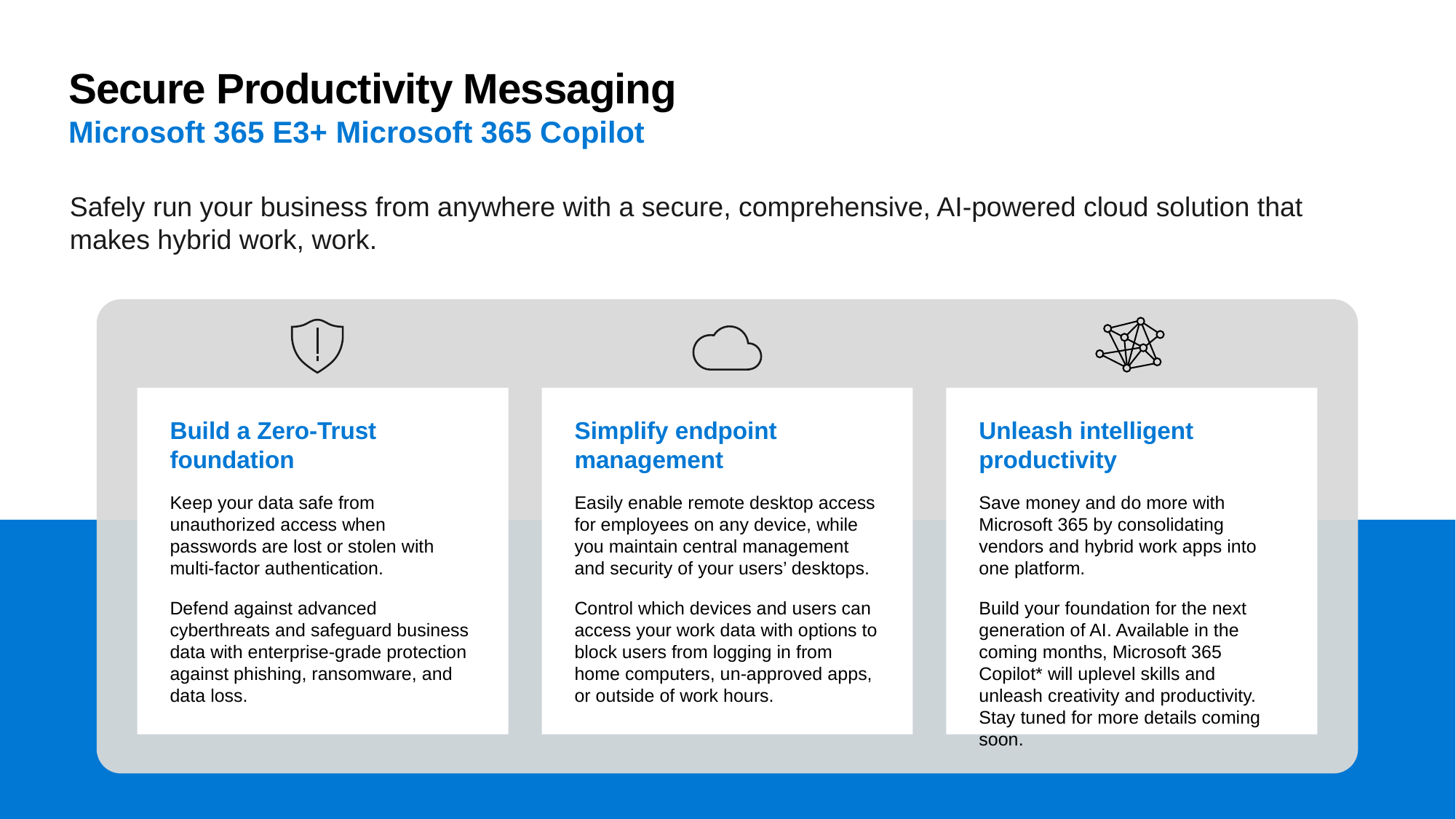

# Secure Productivity Messaging
Microsoft 365 E3+ Microsoft 365 Copilot
Safely run your business from anywhere with a secure, comprehensive, AI-powered cloud solution that makes hybrid work, work.

Build a Zero-Trust foundation
Keep your data safe from unauthorized access when passwords are lost or stolen with multi-factor authentication.
Defend against advanced cyberthreats and safeguard business data with enterprise-grade protection against phishing, ransomware, and data loss.
Simplify endpoint management
Easily enable remote desktop access for employees on any device, while you maintain central management and security of your users’ desktops.
Control which devices and users can access your work data with options to block users from logging in from home computers, un-approved apps, or outside of work hours.
Unleash intelligent productivity
Save money and do more with Microsoft 365 by consolidating vendors and hybrid work apps into one platform.
Build your foundation for the next generation of AI. Available in the coming months, Microsoft 365 Copilot* will uplevel skills and unleash creativity and productivity. Stay tuned for more details coming soon.